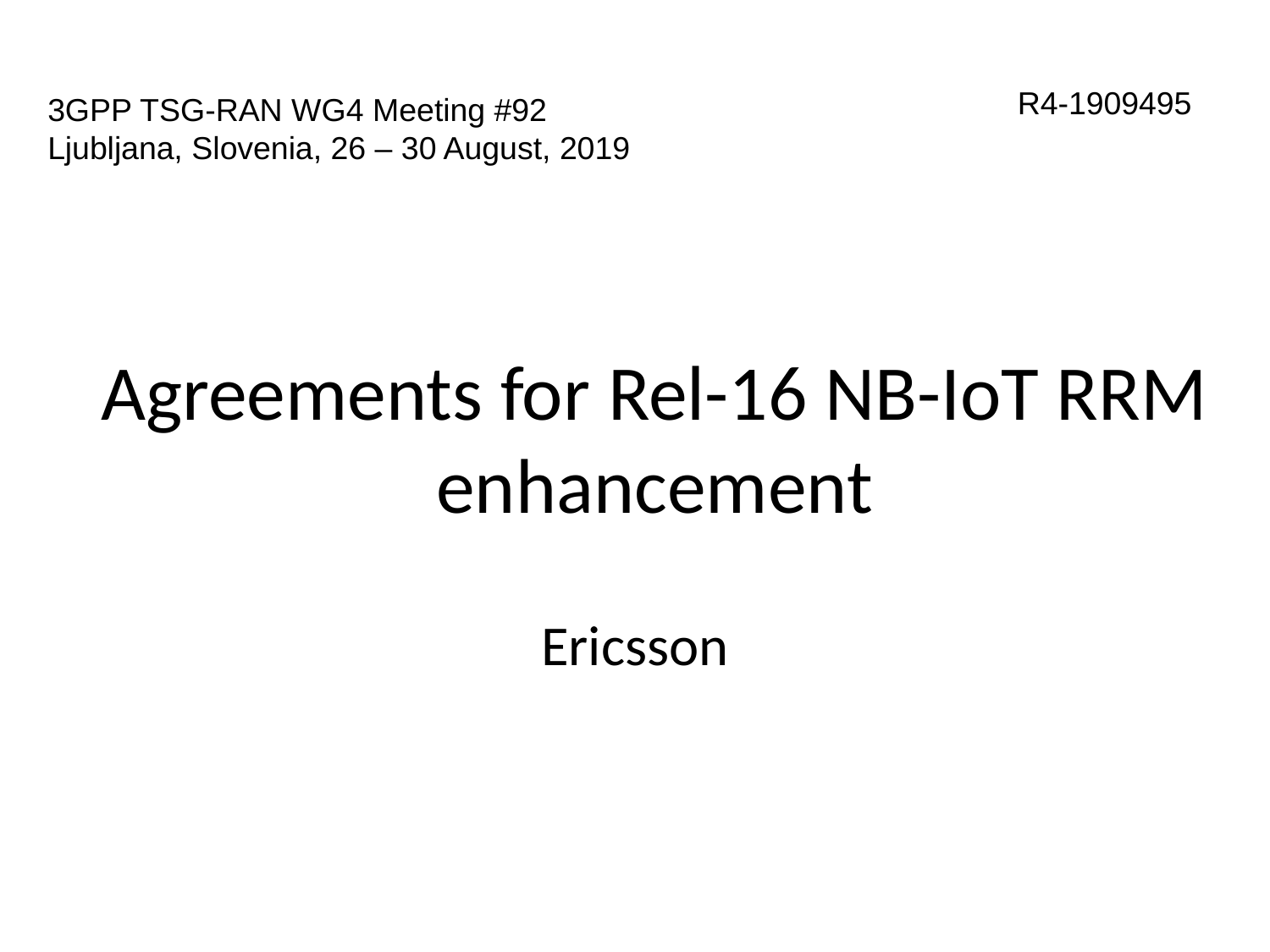

# 3GPP TSG-RAN WG4 Meeting #92 Ljubljana, Slovenia, 26 – 30 August, 2019
R4-1909495
Agreements for Rel-16 NB-IoT RRM enhancement
Ericsson